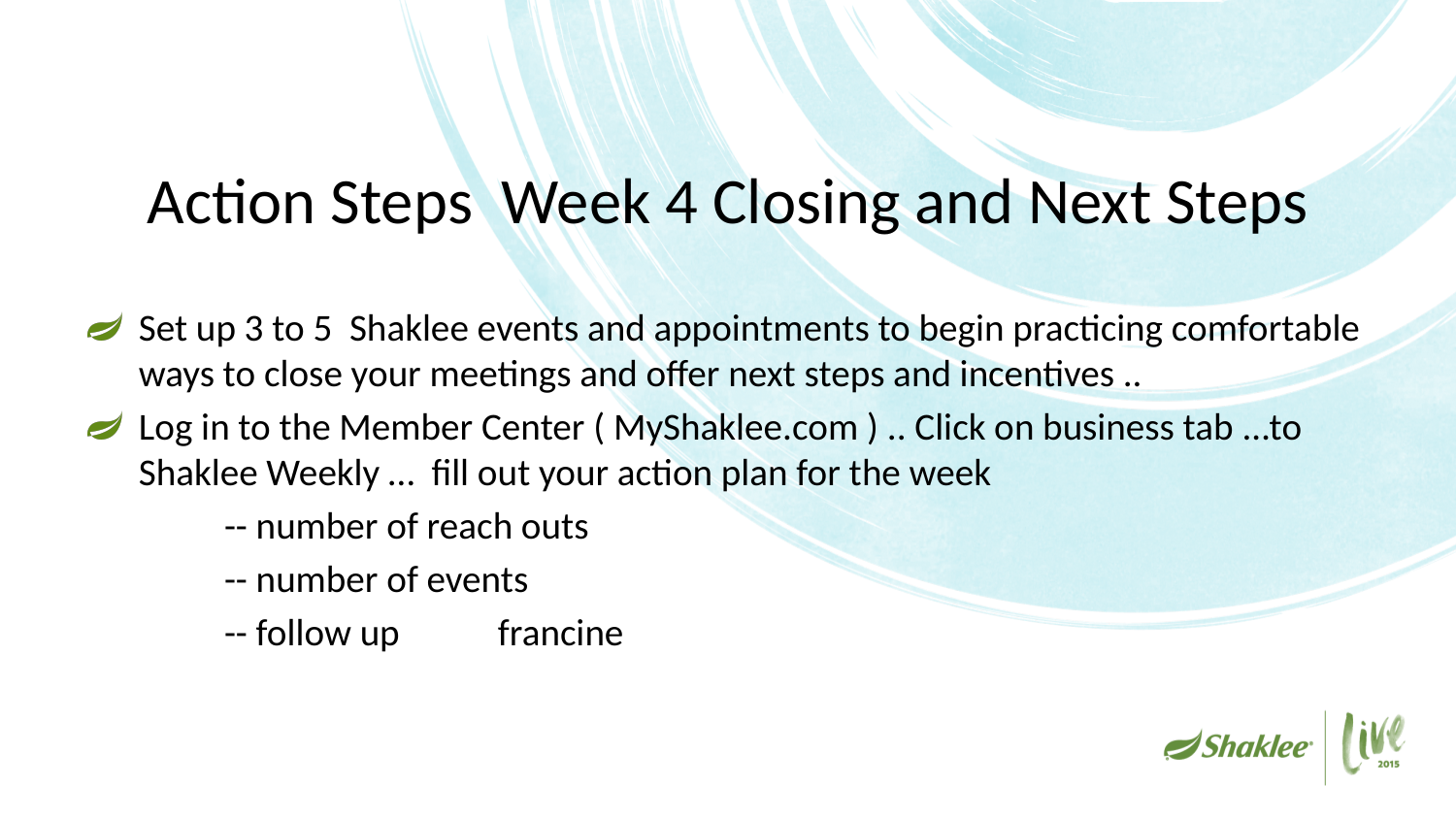

# Action Steps  Week 4 Closing and Next Steps
Set up 3 to 5  Shaklee events and appointments to begin practicing comfortable ways to close your meetings and offer next steps and incentives ..
Log in to the Member Center ( MyShaklee.com ) .. Click on business tab …to Shaklee Weekly …  fill out your action plan for the week
	-- number of reach outs
	-- number of events
	-- follow up   						francine